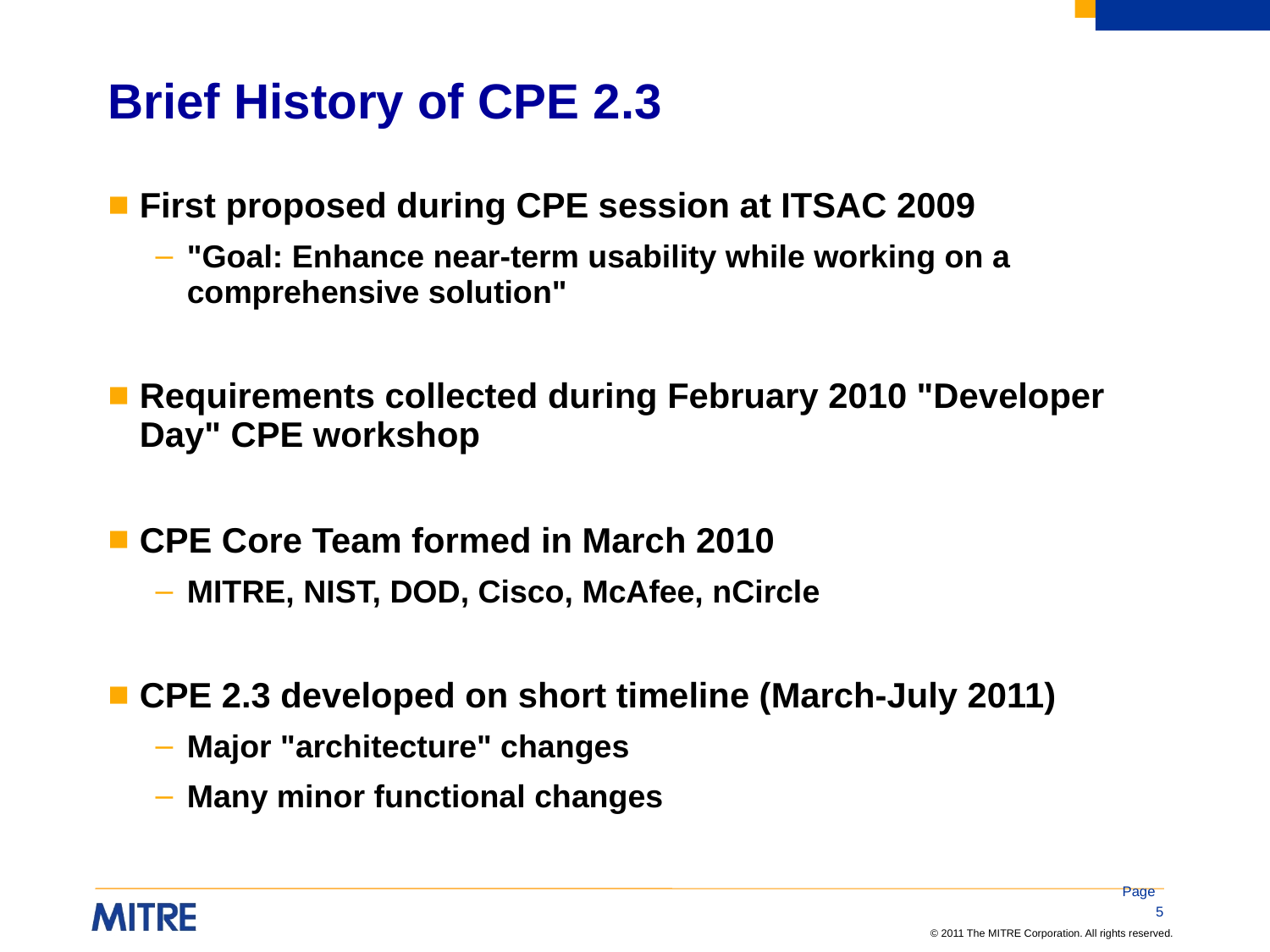

# Brief History of CPE 2.3
First proposed during CPE session at ITSAC 2009
"Goal: Enhance near-term usability while working on a comprehensive solution"

Requirements collected during February 2010 "Developer Day" CPE workshop

CPE Core Team formed in March 2010
MITRE, NIST, DOD, Cisco, McAfee, nCircle

CPE 2.3 developed on short timeline (March-July 2011)
Major "architecture" changes
Many minor functional changes

Page  5